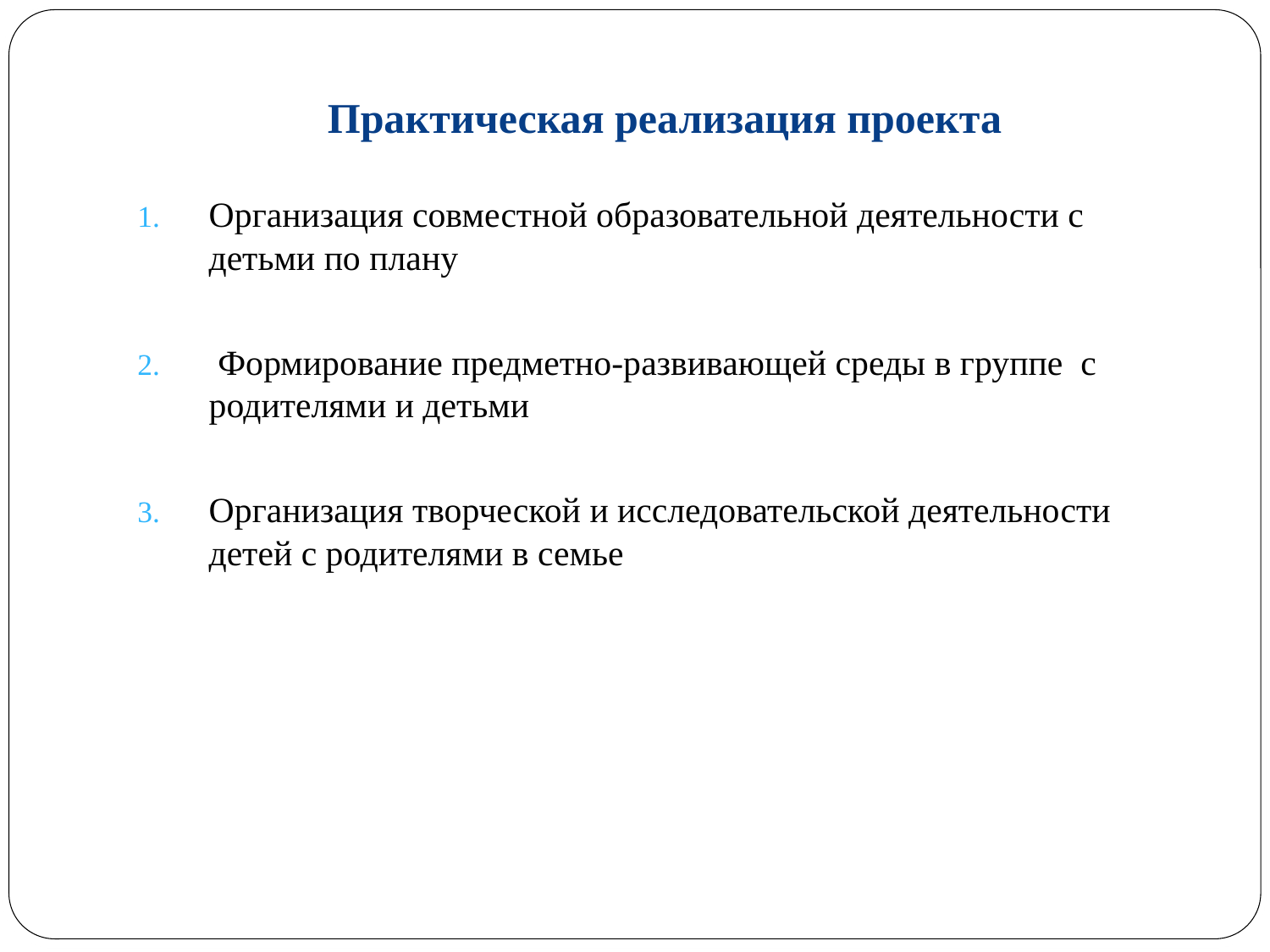

# Практическая реализация проекта
Организация совместной образовательной деятельности с детьми по плану

 Формирование предметно-развивающей среды в группе  с родителями и детьми

Организация творческой и исследовательской деятельности детей с родителями в семье